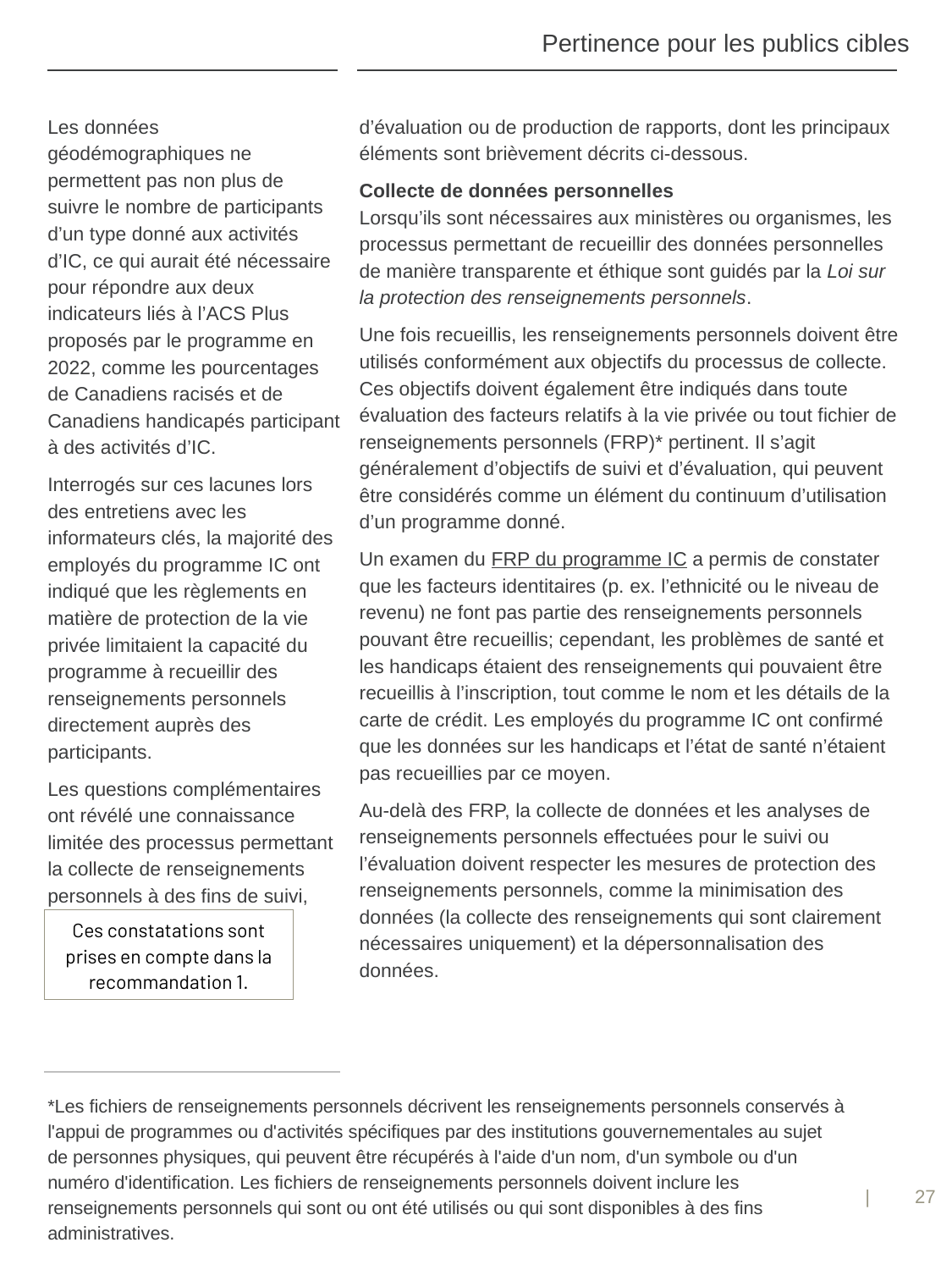

# Pertinence pour les publics cibles
d’évaluation ou de production de rapports, dont les principaux éléments sont brièvement décrits ci-dessous.
Collecte de données personnelles
Lorsqu’ils sont nécessaires aux ministères ou organismes, les processus permettant de recueillir des données personnelles de manière transparente et éthique sont guidés par la Loi sur la protection des renseignements personnels.
Une fois recueillis, les renseignements personnels doivent être utilisés conformément aux objectifs du processus de collecte. Ces objectifs doivent également être indiqués dans toute évaluation des facteurs relatifs à la vie privée ou tout fichier de renseignements personnels (FRP)* pertinent. Il s’agit généralement d’objectifs de suivi et d’évaluation, qui peuvent être considérés comme un élément du continuum d’utilisation d’un programme donné.
Un examen du FRP du programme IC a permis de constater que les facteurs identitaires (p. ex. l’ethnicité ou le niveau de revenu) ne font pas partie des renseignements personnels pouvant être recueillis; cependant, les problèmes de santé et les handicaps étaient des renseignements qui pouvaient être recueillis à l’inscription, tout comme le nom et les détails de la carte de crédit. Les employés du programme IC ont confirmé que les données sur les handicaps et l’état de santé n’étaient pas recueillies par ce moyen.
Au-delà des FRP, la collecte de données et les analyses de renseignements personnels effectuées pour le suivi ou l’évaluation doivent respecter les mesures de protection des renseignements personnels, comme la minimisation des données (la collecte des renseignements qui sont clairement nécessaires uniquement) et la dépersonnalisation des données.

Les données géodémographiques ne permettent pas non plus de suivre le nombre de participants d’un type donné aux activités d’IC, ce qui aurait été nécessaire pour répondre aux deux indicateurs liés à l’ACS Plus proposés par le programme en 2022, comme les pourcentages de Canadiens racisés et de Canadiens handicapés participant à des activités d’IC.
Interrogés sur ces lacunes lors des entretiens avec les informateurs clés, la majorité des employés du programme IC ont indiqué que les règlements en matière de protection de la vie privée limitaient la capacité du programme à recueillir des renseignements personnels directement auprès des participants.
Les questions complémentaires ont révélé une connaissance limitée des processus permettant la collecte de renseignements personnels à des fins de suivi,
Ces constatations sont prises en compte dans la recommandation 1.
*Les fichiers de renseignements personnels décrivent les renseignements personnels conservés à l'appui de programmes ou d'activités spécifiques par des institutions gouvernementales au sujet de personnes physiques, qui peuvent être récupérés à l'aide d'un nom, d'un symbole ou d'un numéro d'identification. Les fichiers de renseignements personnels doivent inclure les renseignements personnels qui sont ou ont été utilisés ou qui sont disponibles à des fins administratives.